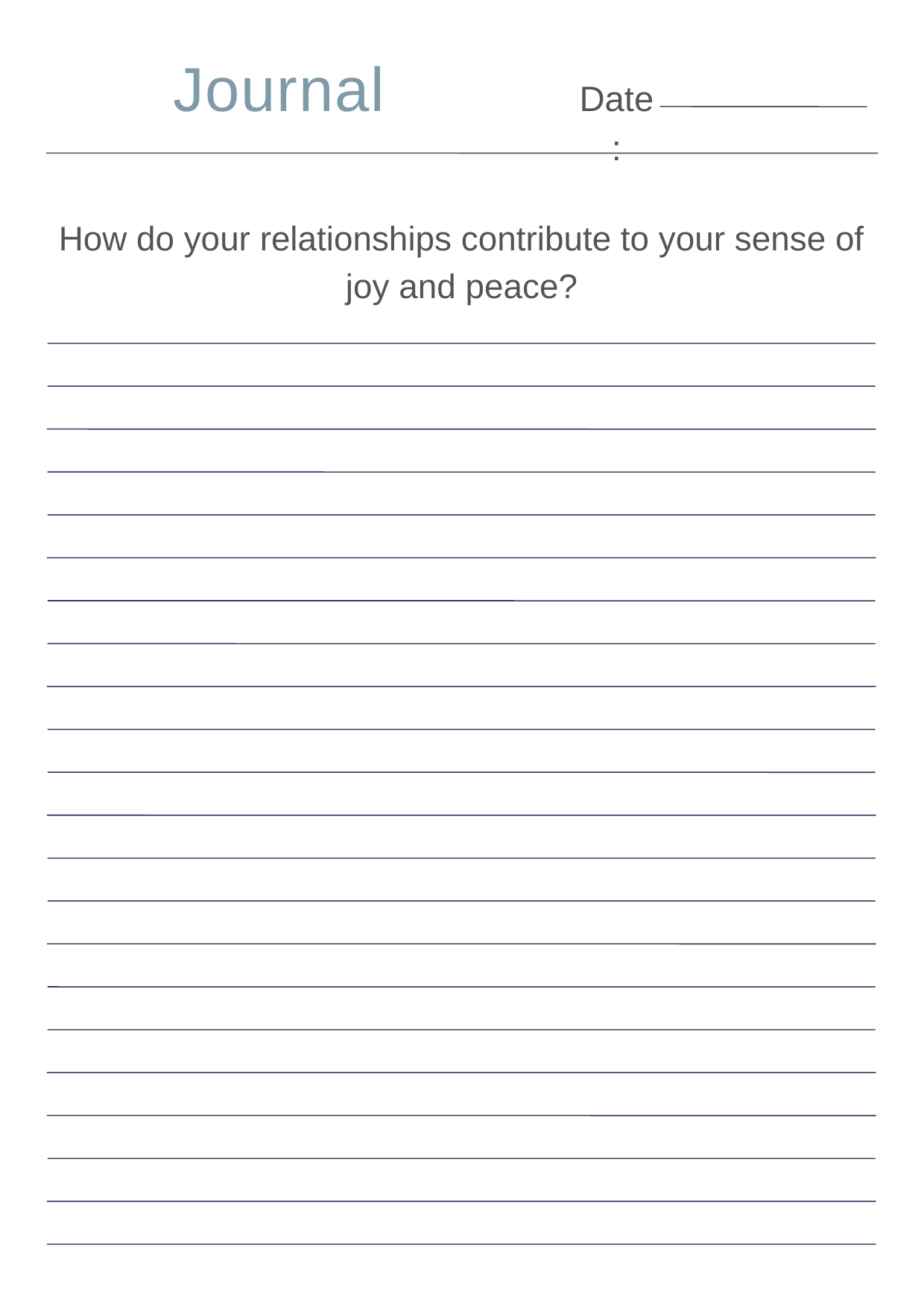

Journal
Date:

How do your relationships contribute to your sense of joy and peace?